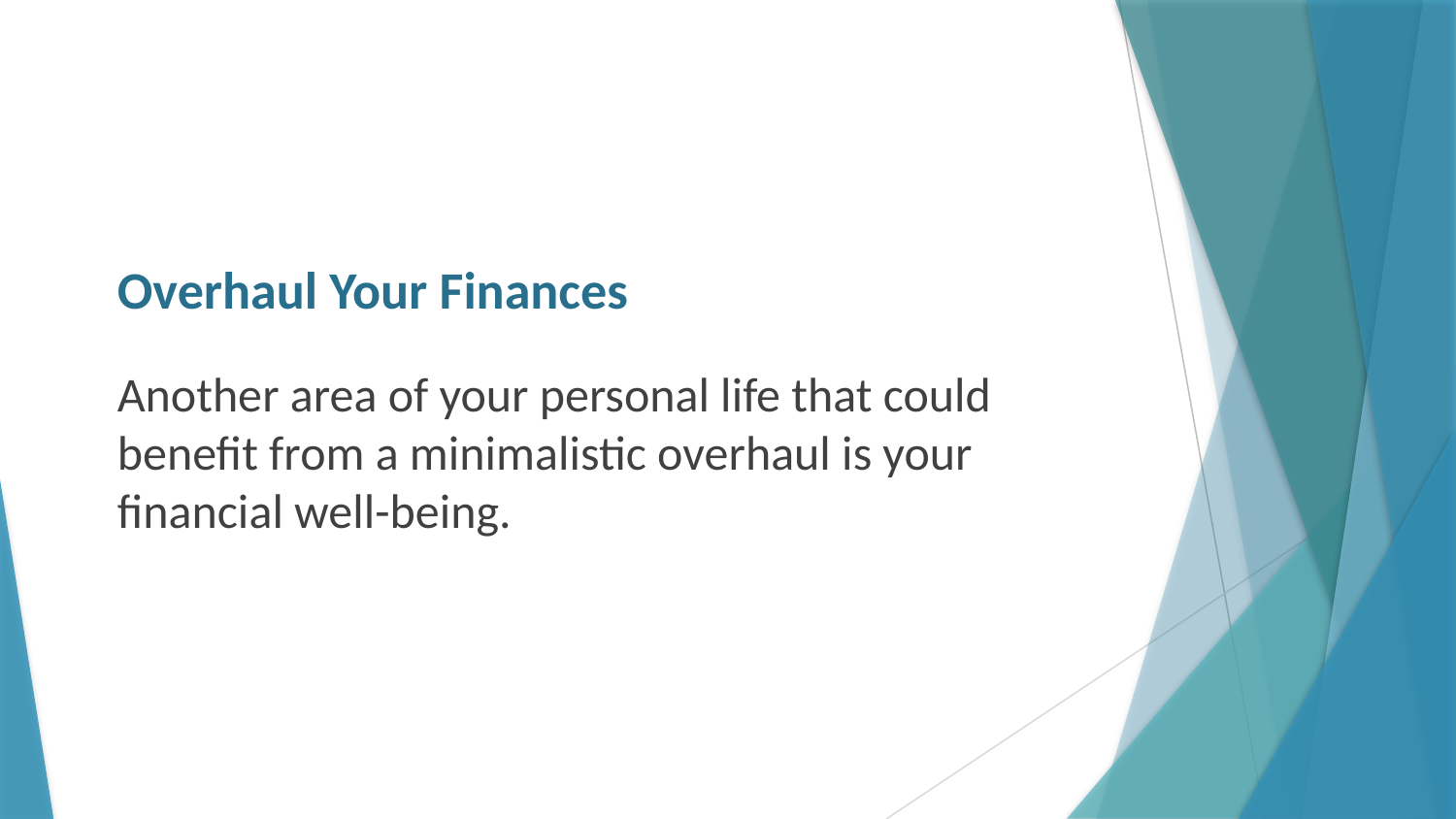

# Overhaul Your Finances
Another area of your personal life that could benefit from a minimalistic overhaul is your financial well-being.